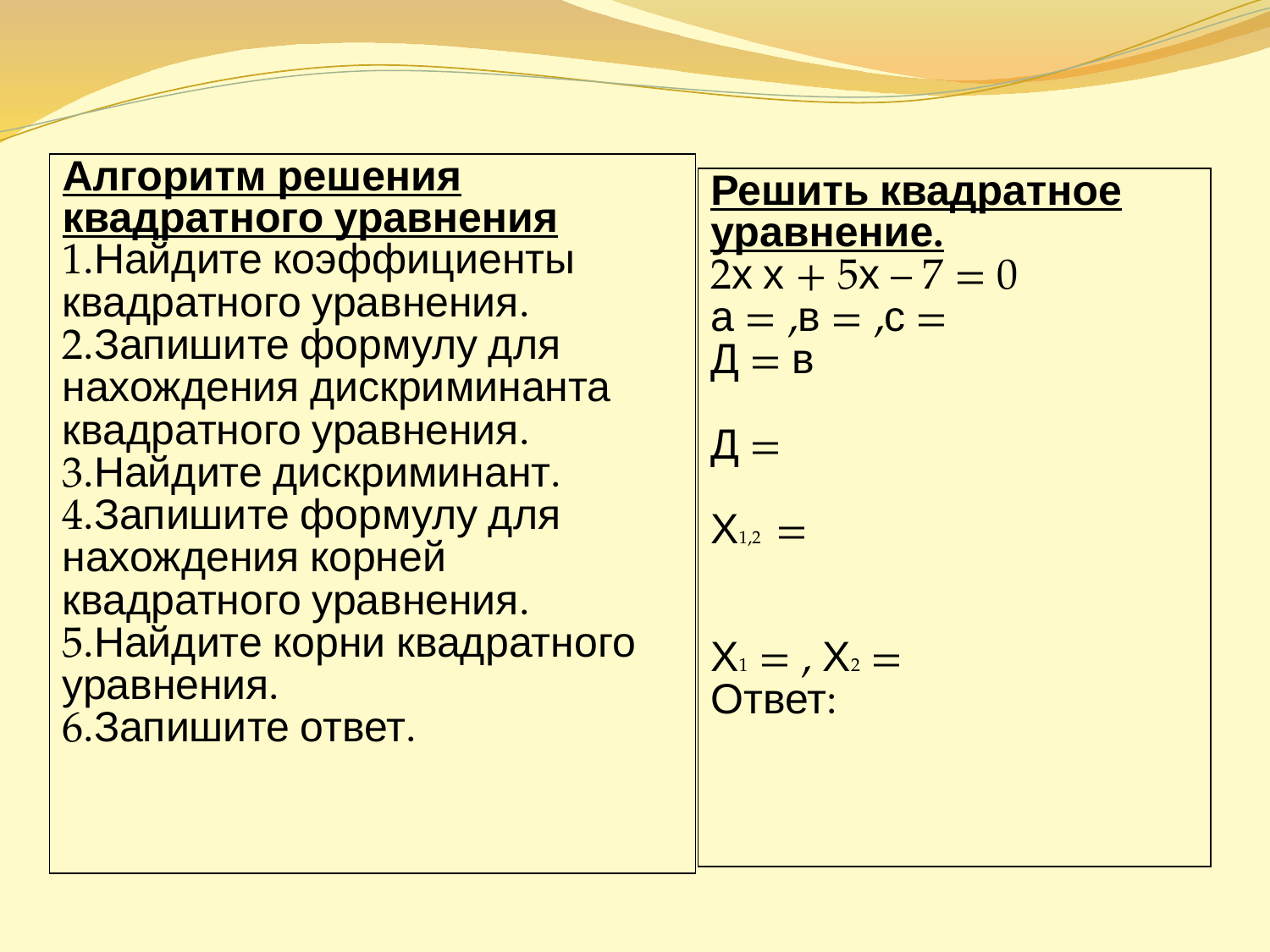

| Алгоритм решения квадратного уравнения 1.Найдите коэффициенты квадратного уравнения. 2.Запишите формулу для нахождения дискриминанта квадратного уравнения. 3.Найдите дискриминант. 4.Запишите формулу для нахождения корней квадратного уравнения. 5.Найдите корни квадратного уравнения. 6.Запишите ответ. |
| --- |
| Решить квадратное уравнение. 2х х + 5х – 7 = 0 а = ,в = ,с = Д = в Д = Х1,2 = Х1 = , Х2 = Ответ: |
| --- |